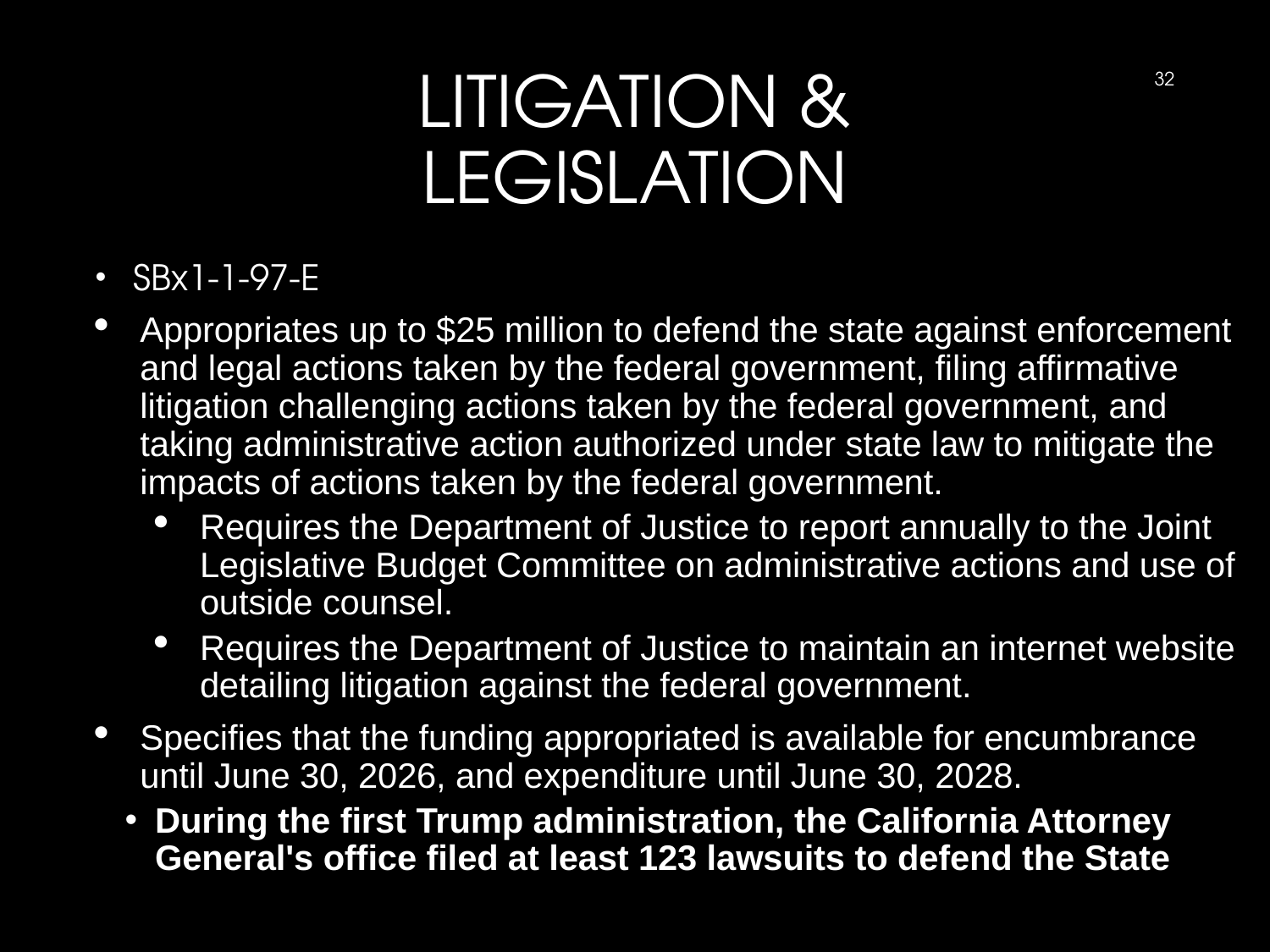

# Litigation & legislation
32
 SBx1-1-97-E
Appropriates up to $25 million to defend the state against enforcement and legal actions taken by the federal government, filing affirmative litigation challenging actions taken by the federal government, and taking administrative action authorized under state law to mitigate the impacts of actions taken by the federal government.
Requires the Department of Justice to report annually to the Joint Legislative Budget Committee on administrative actions and use of outside counsel.
Requires the Department of Justice to maintain an internet website detailing litigation against the federal government.
Specifies that the funding appropriated is available for encumbrance until June 30, 2026, and expenditure until June 30, 2028.
During the first Trump administration, the California Attorney General's office filed at least 123 lawsuits to defend the State